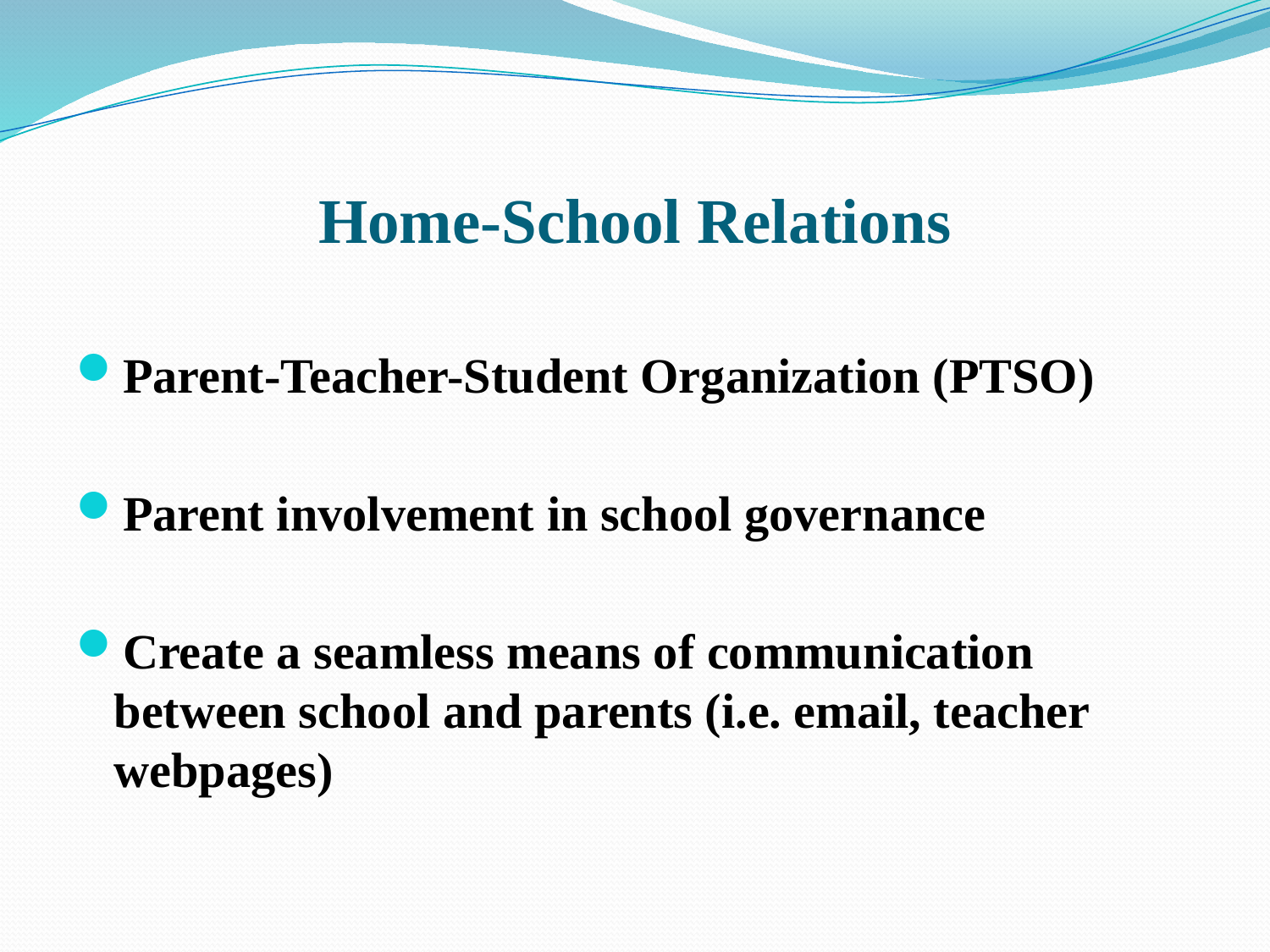

# Home-School Relations

Parent-Teacher-Student Organization (PTSO)

Parent involvement in school governance

Create a seamless means of communication between school and parents (i.e. email, teacher webpages)